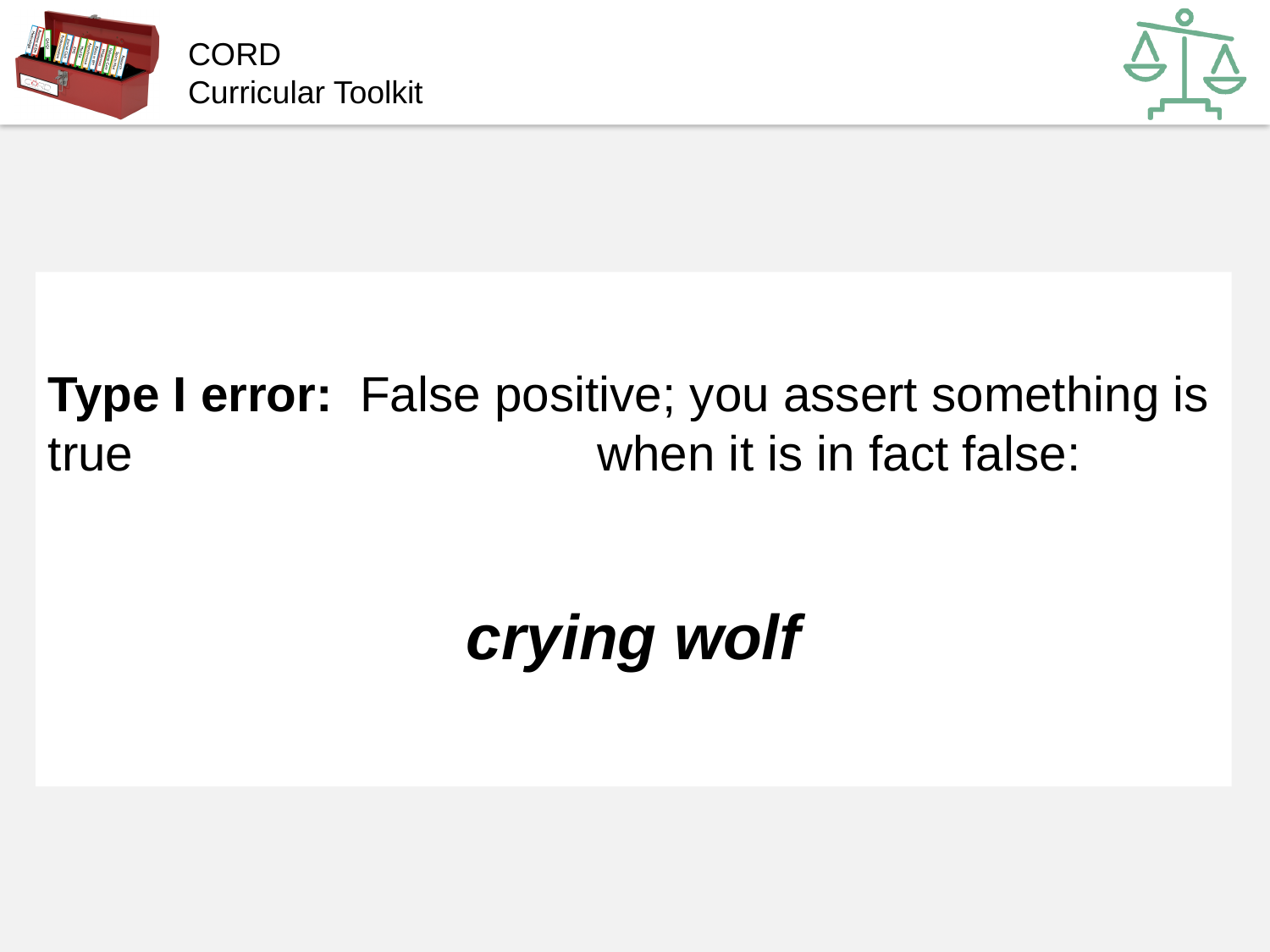

Type I error:  False positive; you assert something is true 				   when it is in fact false:

crying wolf